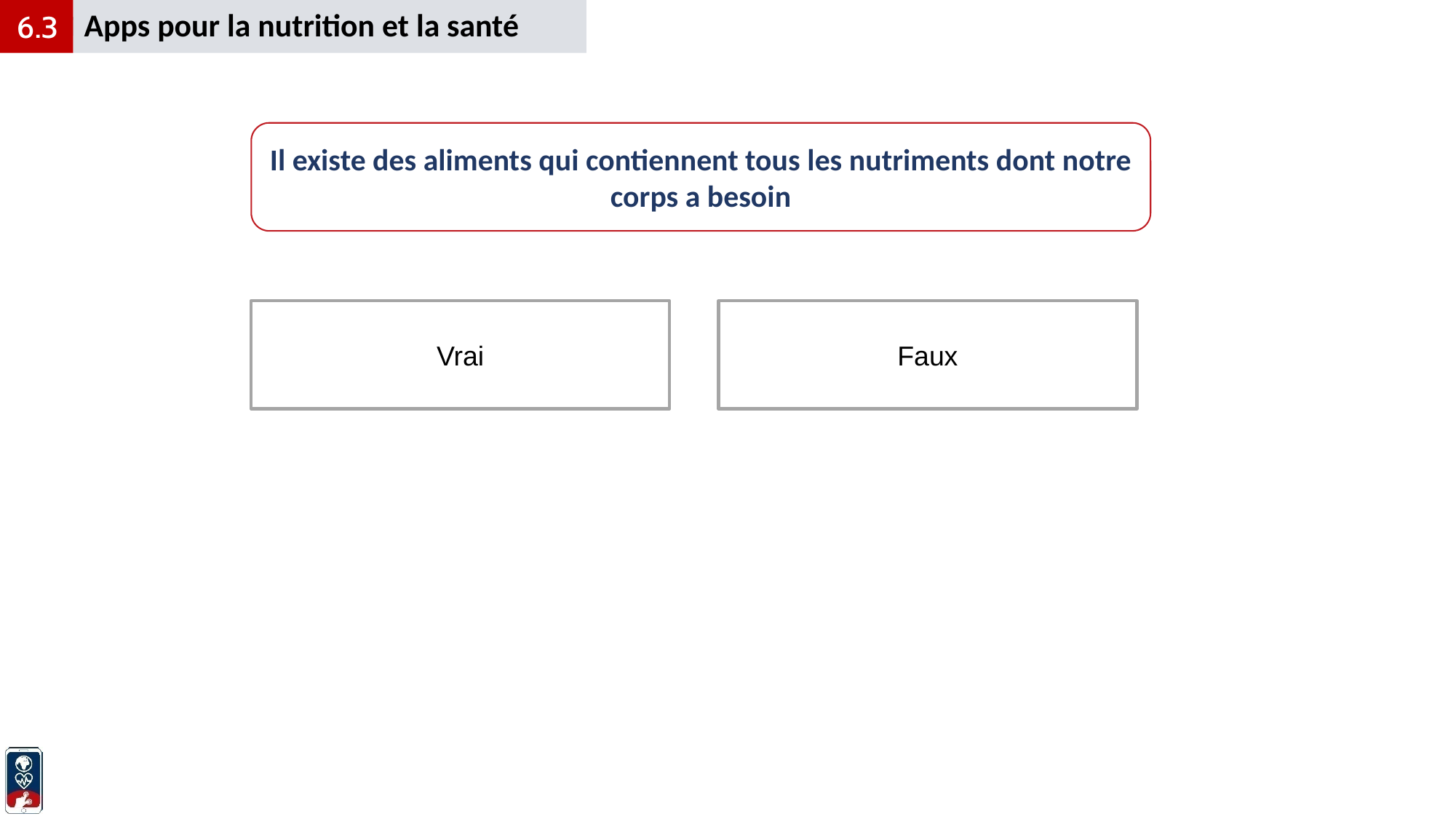

Apps pour la nutrition et la santé
6.3
Il existe des aliments qui contiennent tous les nutriments dont notre corps a besoin
Vrai
Faux